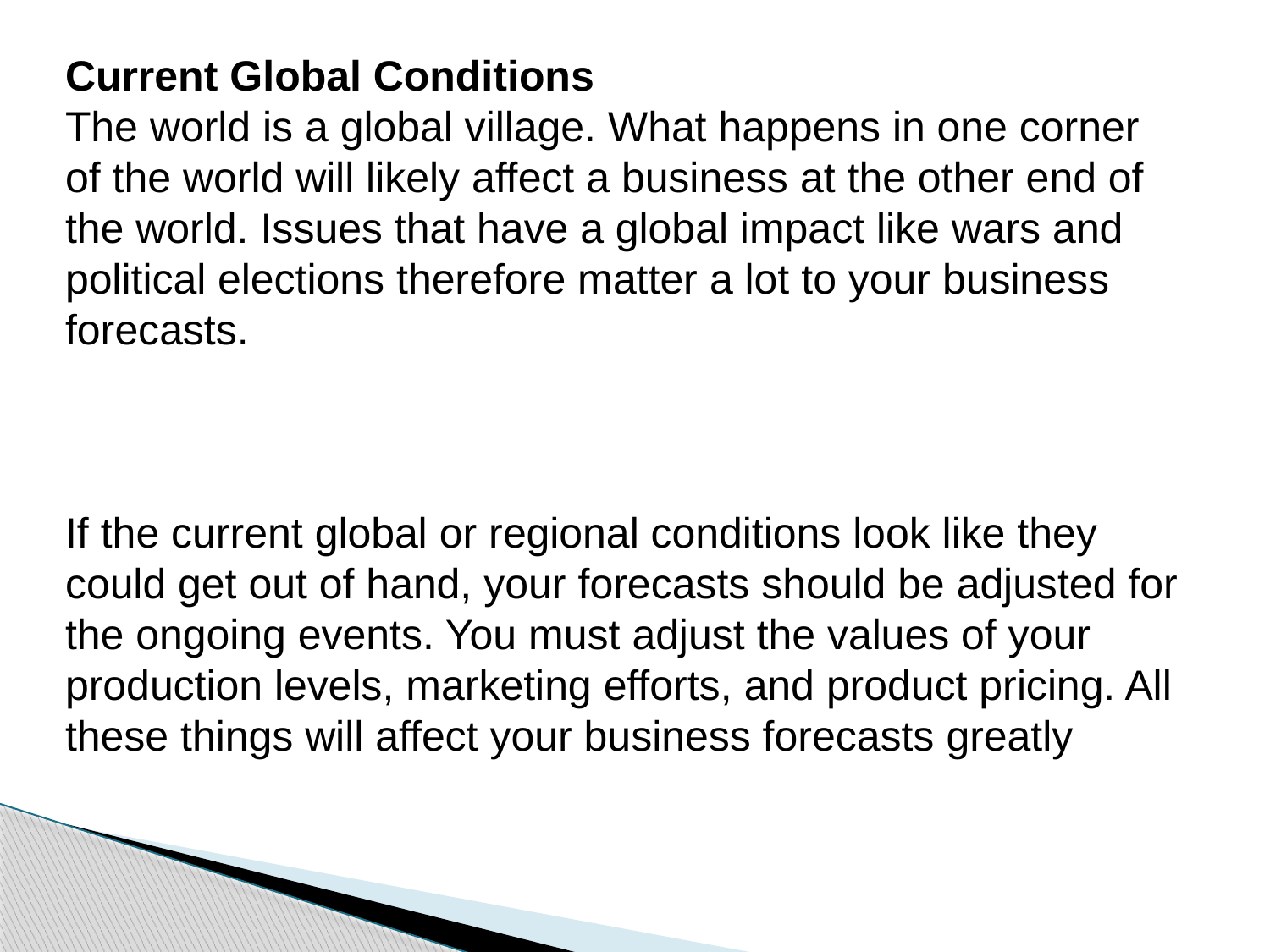

Current Global Conditions
The world is a global village. What happens in one corner of the world will likely affect a business at the other end of the world. Issues that have a global impact like wars and political elections therefore matter a lot to your business forecasts.

If the current global or regional conditions look like they could get out of hand, your forecasts should be adjusted for the ongoing events. You must adjust the values of your production levels, marketing efforts, and product pricing. All these things will affect your business forecasts greatly